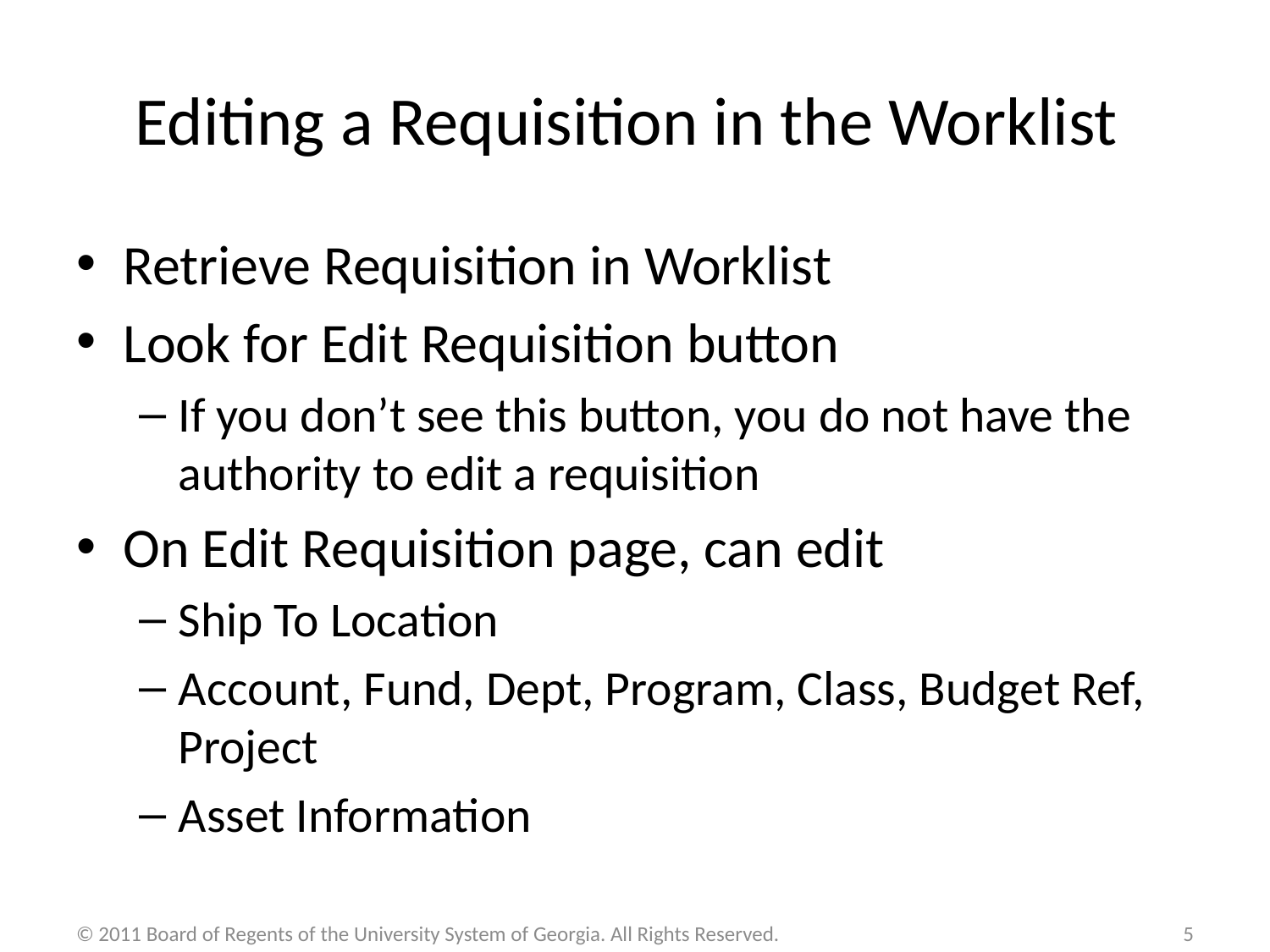

# Editing a Requisition in the Worklist
Retrieve Requisition in Worklist
Look for Edit Requisition button
If you don’t see this button, you do not have the authority to edit a requisition
On Edit Requisition page, can edit
Ship To Location
Account, Fund, Dept, Program, Class, Budget Ref, Project
Asset Information
© 2011 Board of Regents of the University System of Georgia. All Rights Reserved.
5